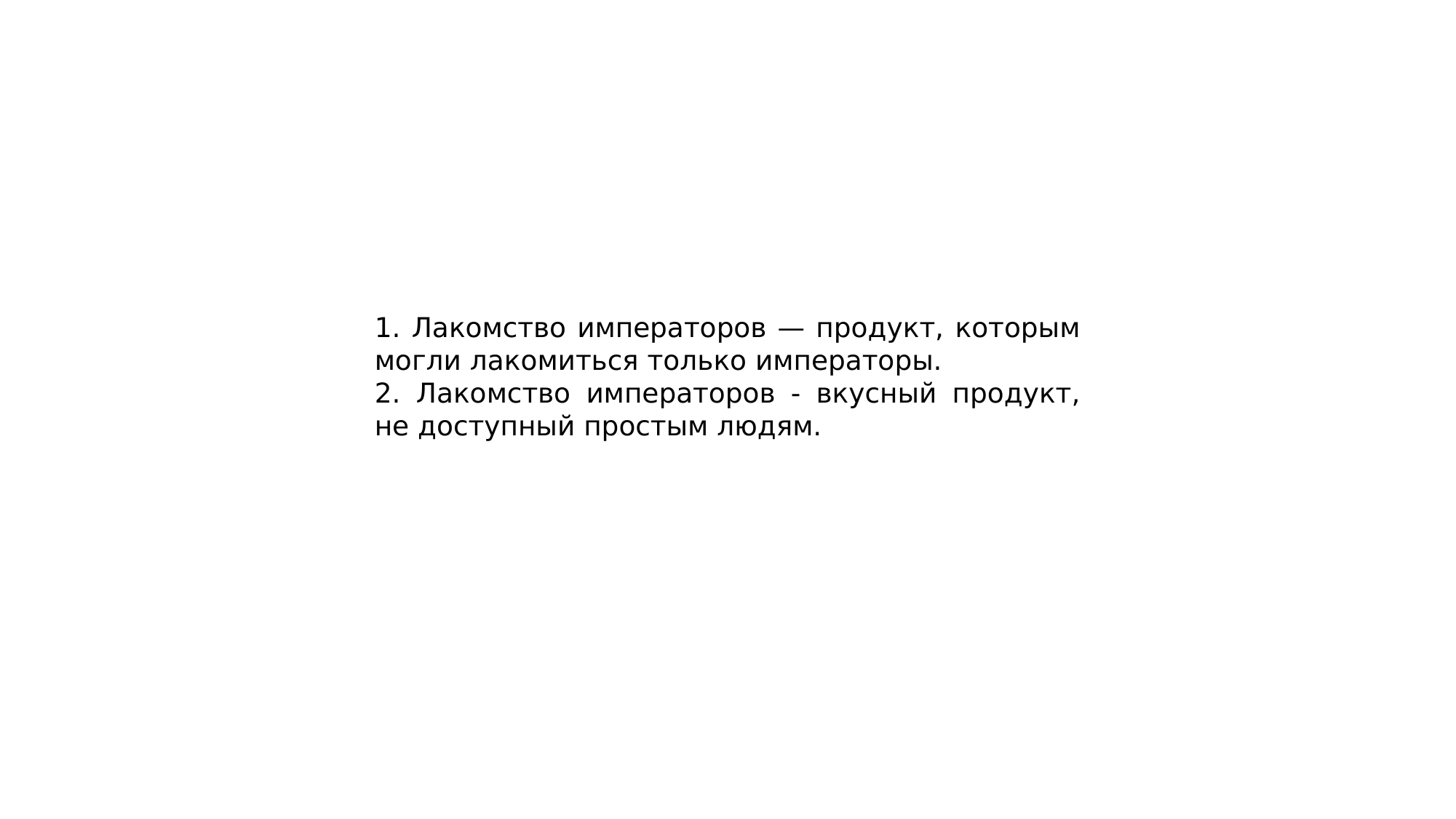

1. Лакомство императоров — продукт, которым могли лакомиться только императоры.
2. Лакомство императоров - вкусный продукт, не доступный простым людям.